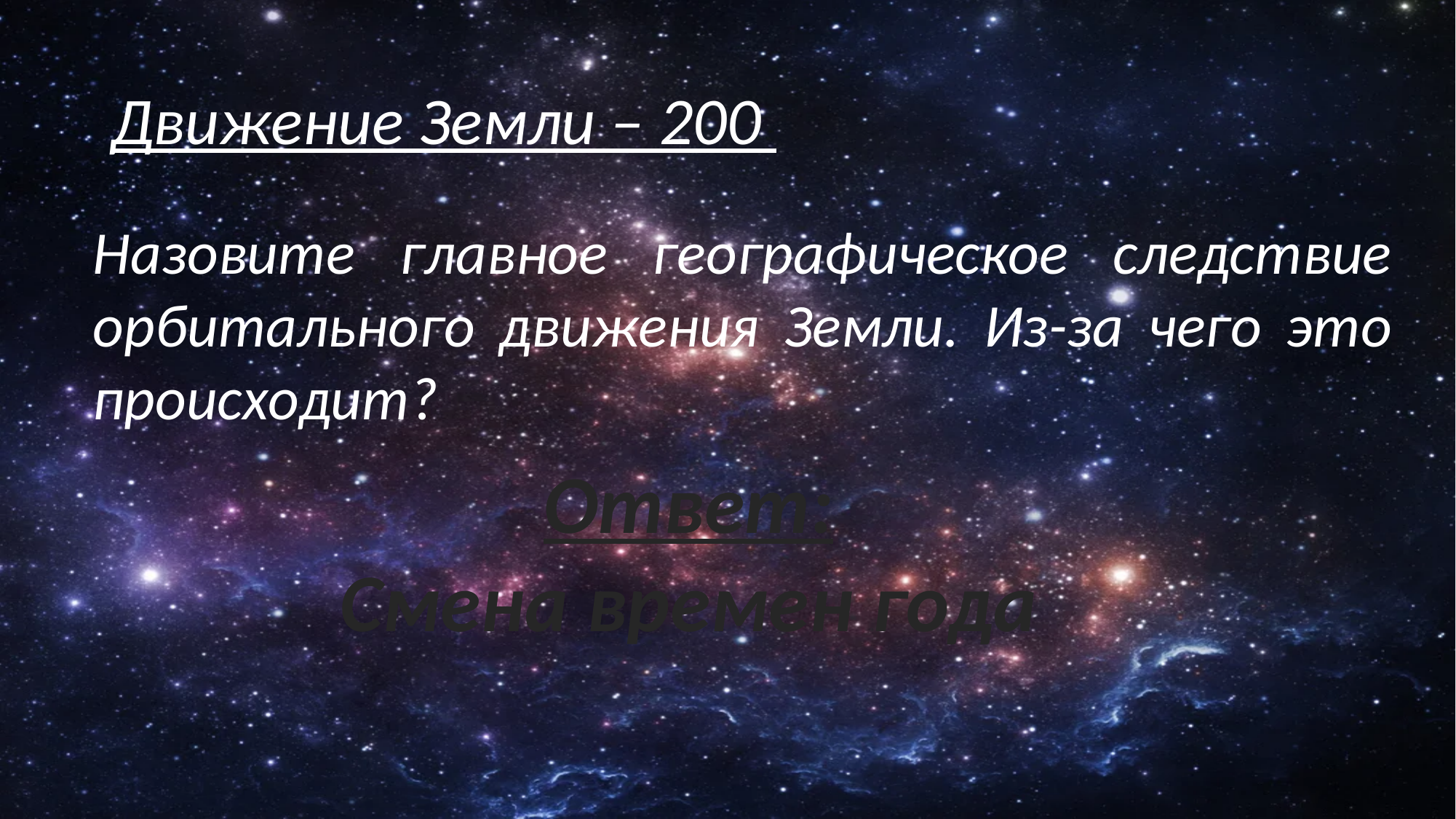

# Движение Земли – 200
Назовите главное географическое следствие орбитального движения Земли. Из-за чего это происходит?
Ответ:
Смена времен года